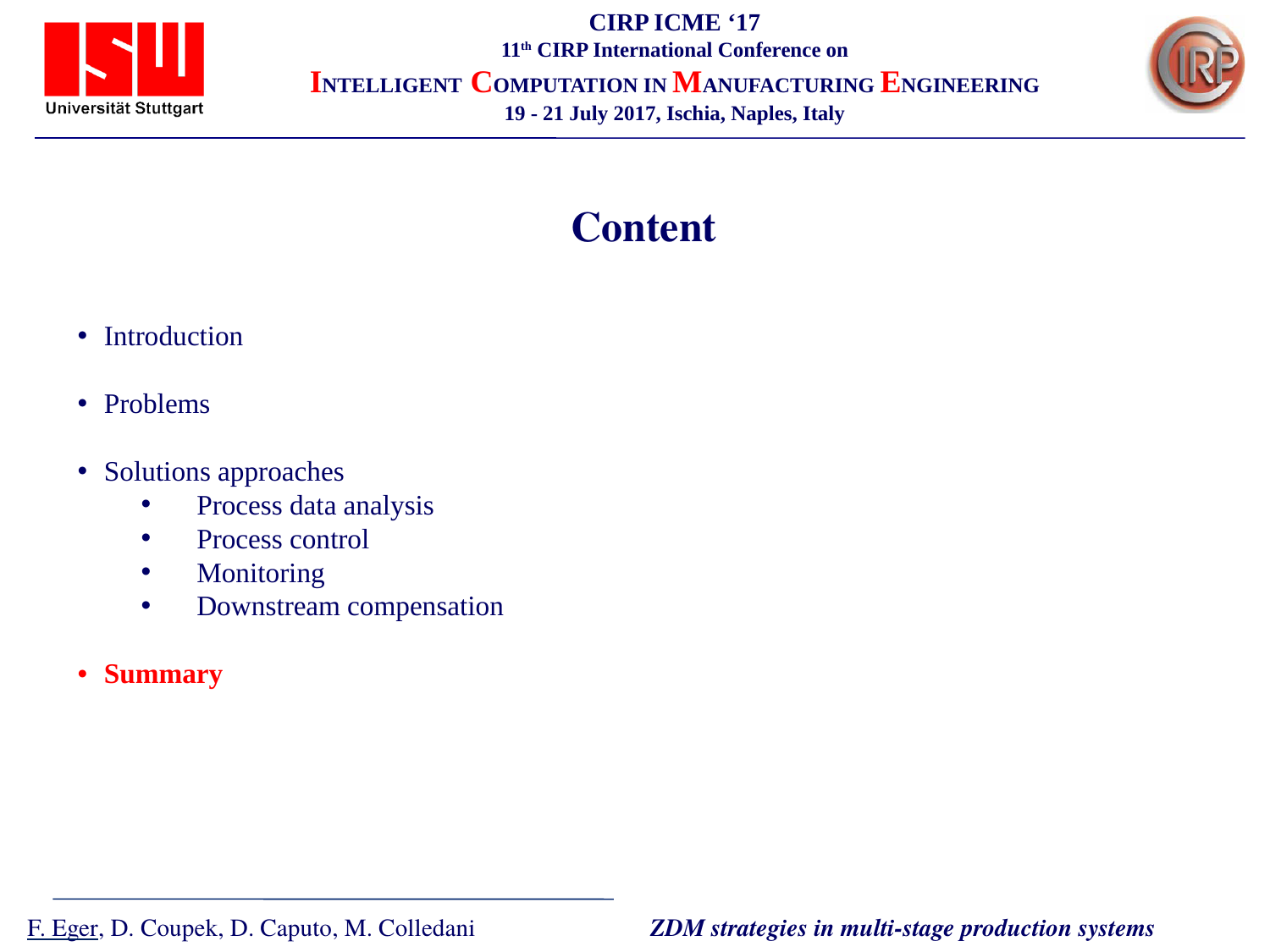

Content

Introduction

Problems

Solutions approaches
Process data analysis
Process control
Monitoring
Downstream compensation

Summary